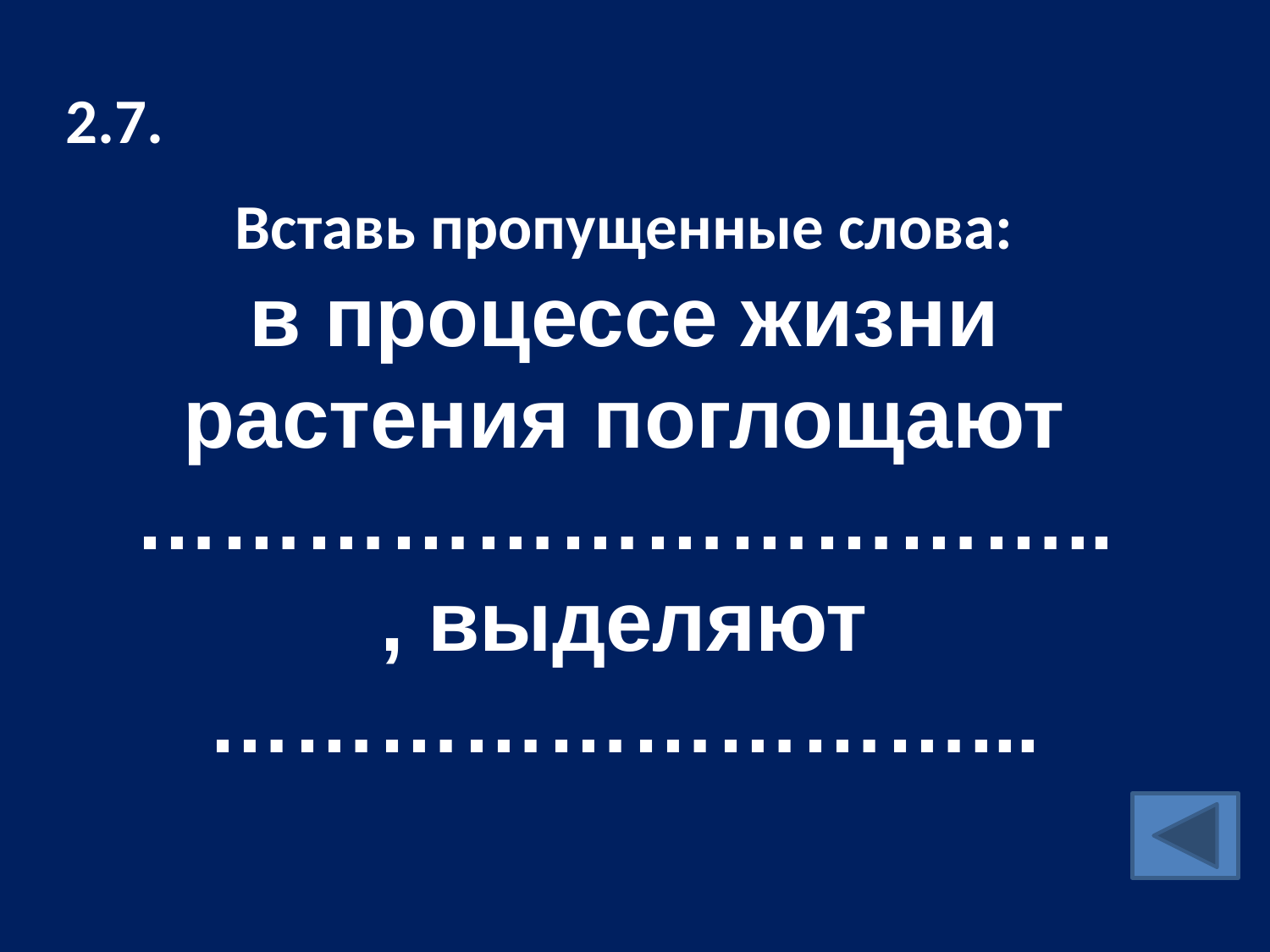

2.7.
Вставь пропущенные слова:
в процессе жизни растения поглощают …………………………….., выделяют ………………………...